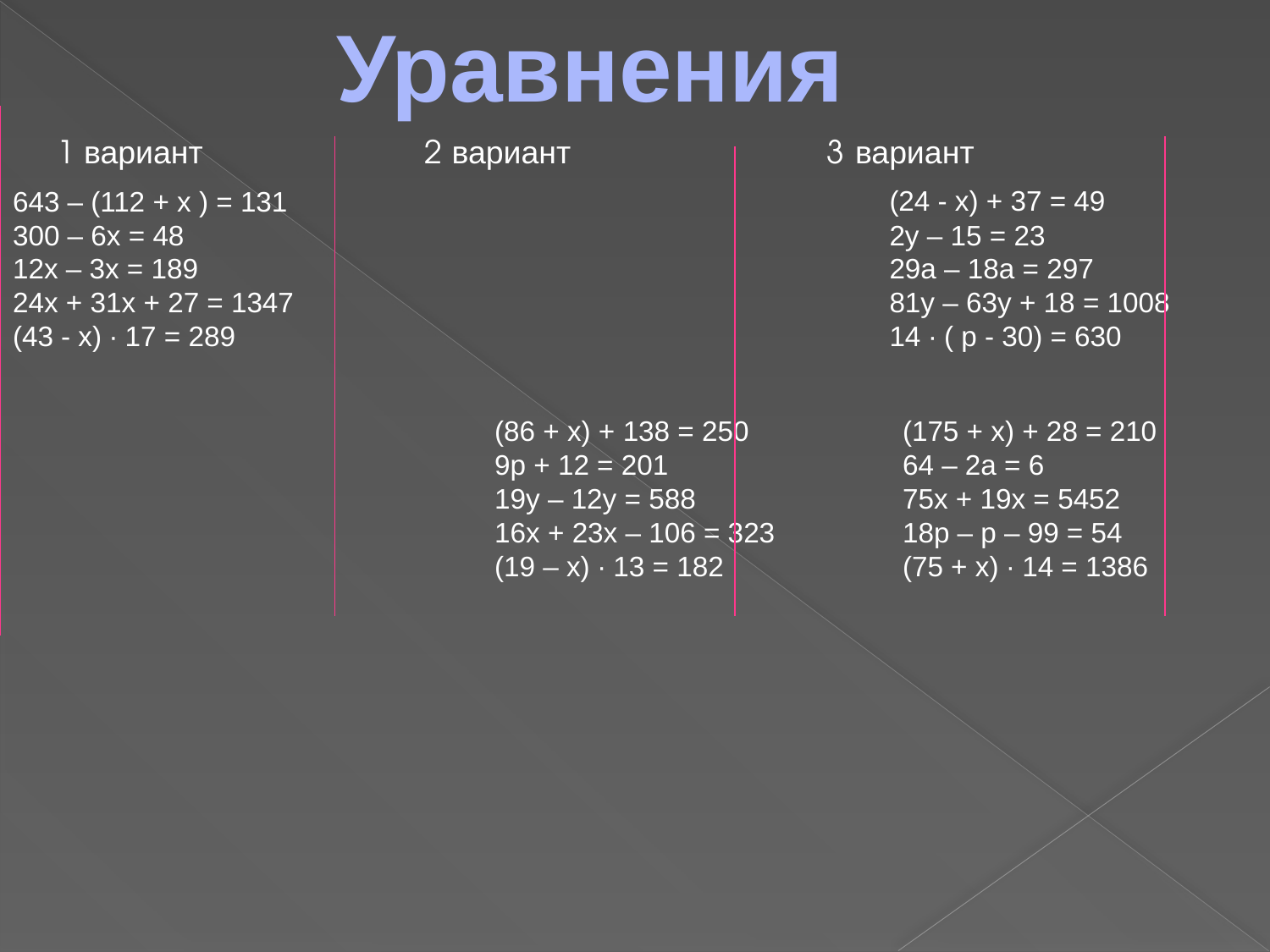

Уравнения
1 вариант                         2 вариант                             3 вариант
643 – (112 + х ) = 131
300 – 6х = 48
12х – 3х = 189
24х + 31х + 27 = 1347
(43 - х) ∙ 17 = 289
(24 - х) + 37 = 49
2у – 15 = 23
29а – 18а = 297
81у – 63у + 18 = 1008
14 ∙ ( р - 30) = 630
(11 + х ) + 23 = 44
7у + 19 = 47
73у – 58у = 270
32с + с + 95 = 689
( х - 16) ∙ 19 = 228
(86 + х) + 138 = 250
9р + 12 = 201
19у – 12у = 588
16х + 23х – 106 = 323
(19 – х) ∙ 13 = 182
(175 + х) + 28 = 210
64 – 2а = 6
75х + 19х = 5452
18р – р – 99 = 54
(75 + х) ∙ 14 = 1386
(а - 10) + 14 = 85
19с – 12 = 957
21р +19р =3560
84х – 58х + 37 = 661
(512 - у) ∙ 12 = 1872